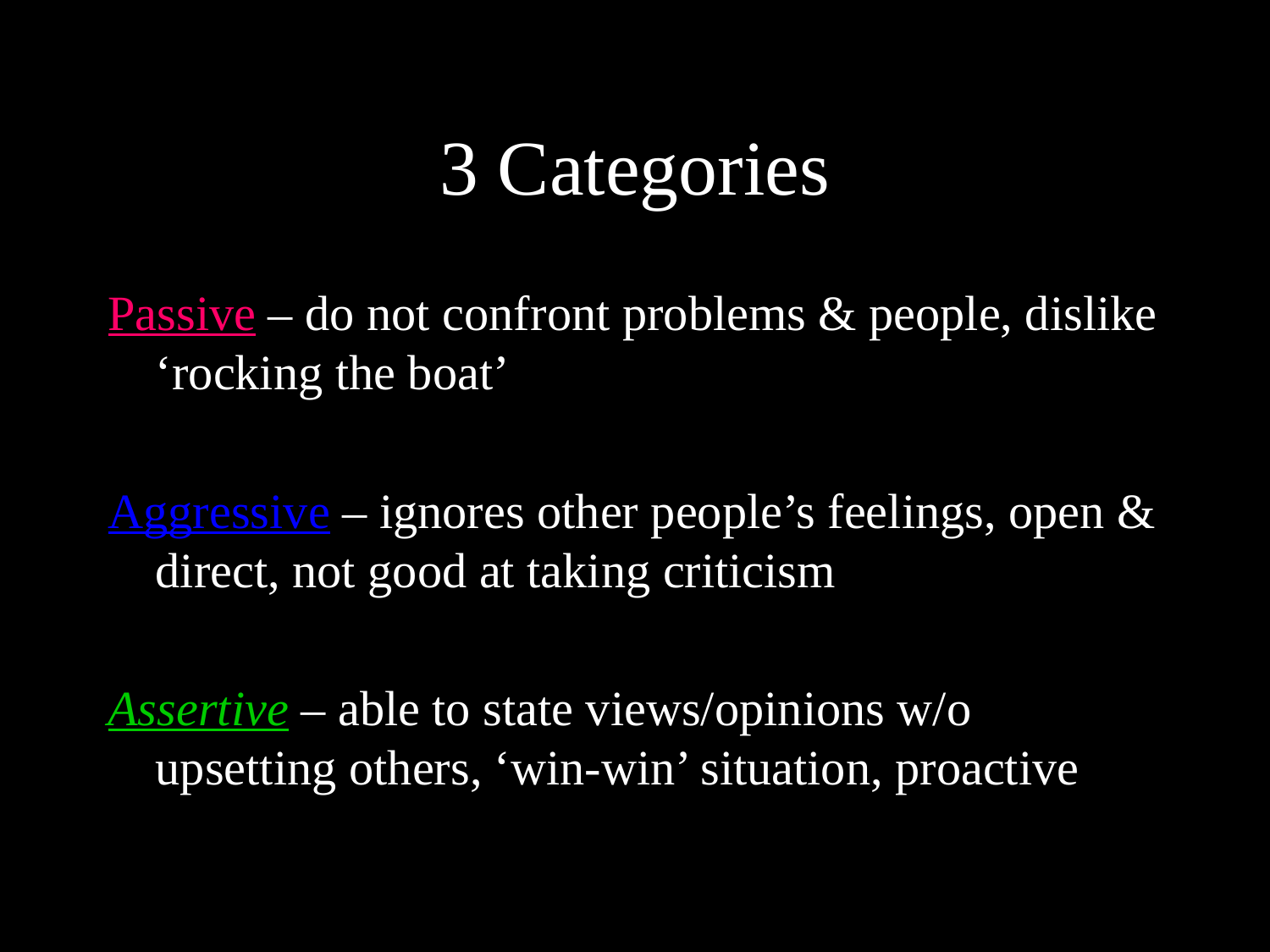

# 3 Categories
Passive – do not confront problems & people, dislike ‘rocking the boat’

Aggressive – ignores other people’s feelings, open & direct, not good at taking criticism

Assertive – able to state views/opinions w/o upsetting others, ‘win-win’ situation, proactive